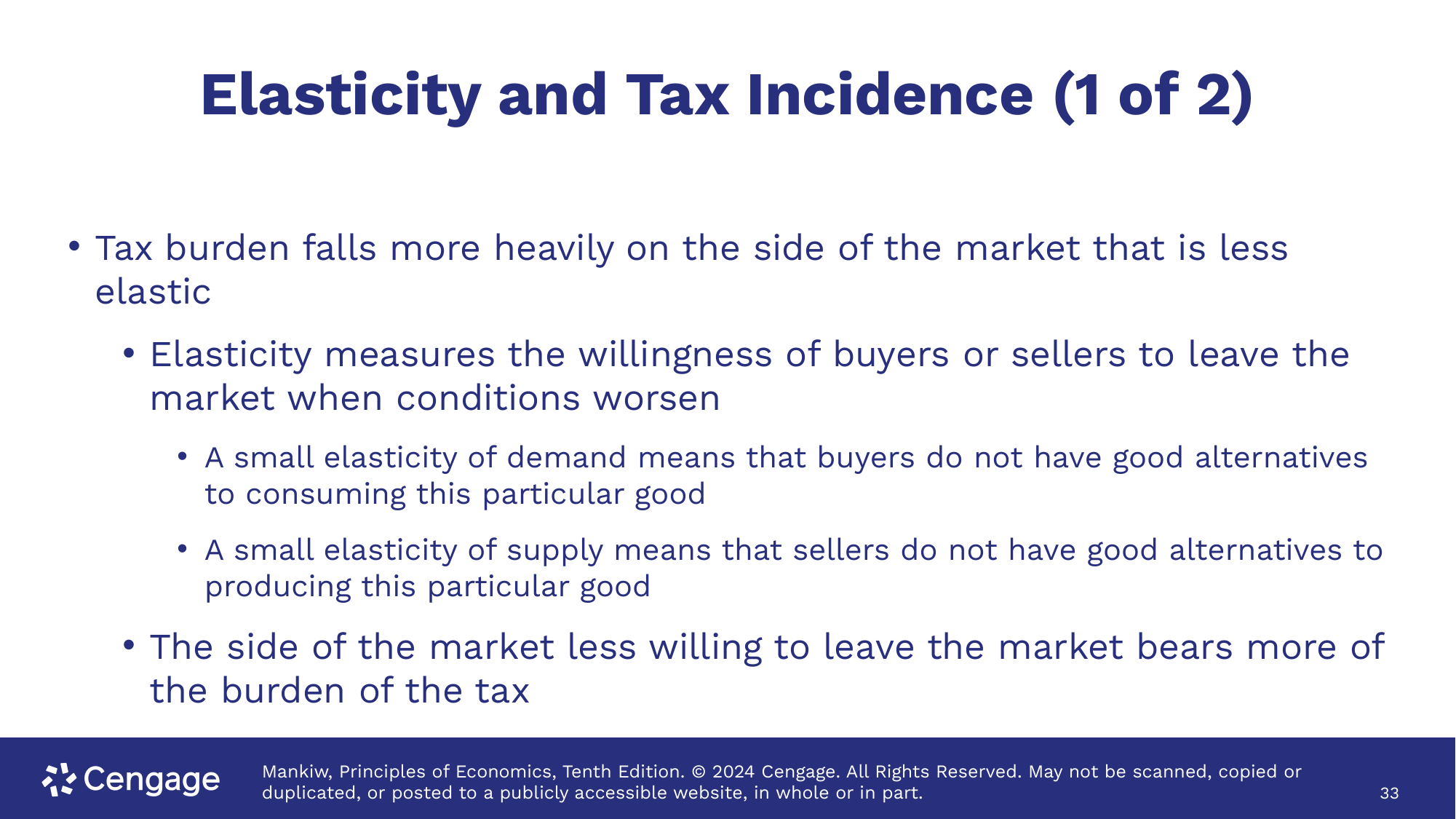

# Elasticity and Tax Incidence (1 of 2)
Tax burden falls more heavily on the side of the market that is less elastic
Elasticity measures the willingness of buyers or sellers to leave the market when conditions worsen
A small elasticity of demand means that buyers do not have good alternatives to consuming this particular good
A small elasticity of supply means that sellers do not have good alternatives to producing this particular good
The side of the market less willing to leave the market bears more of the burden of the tax